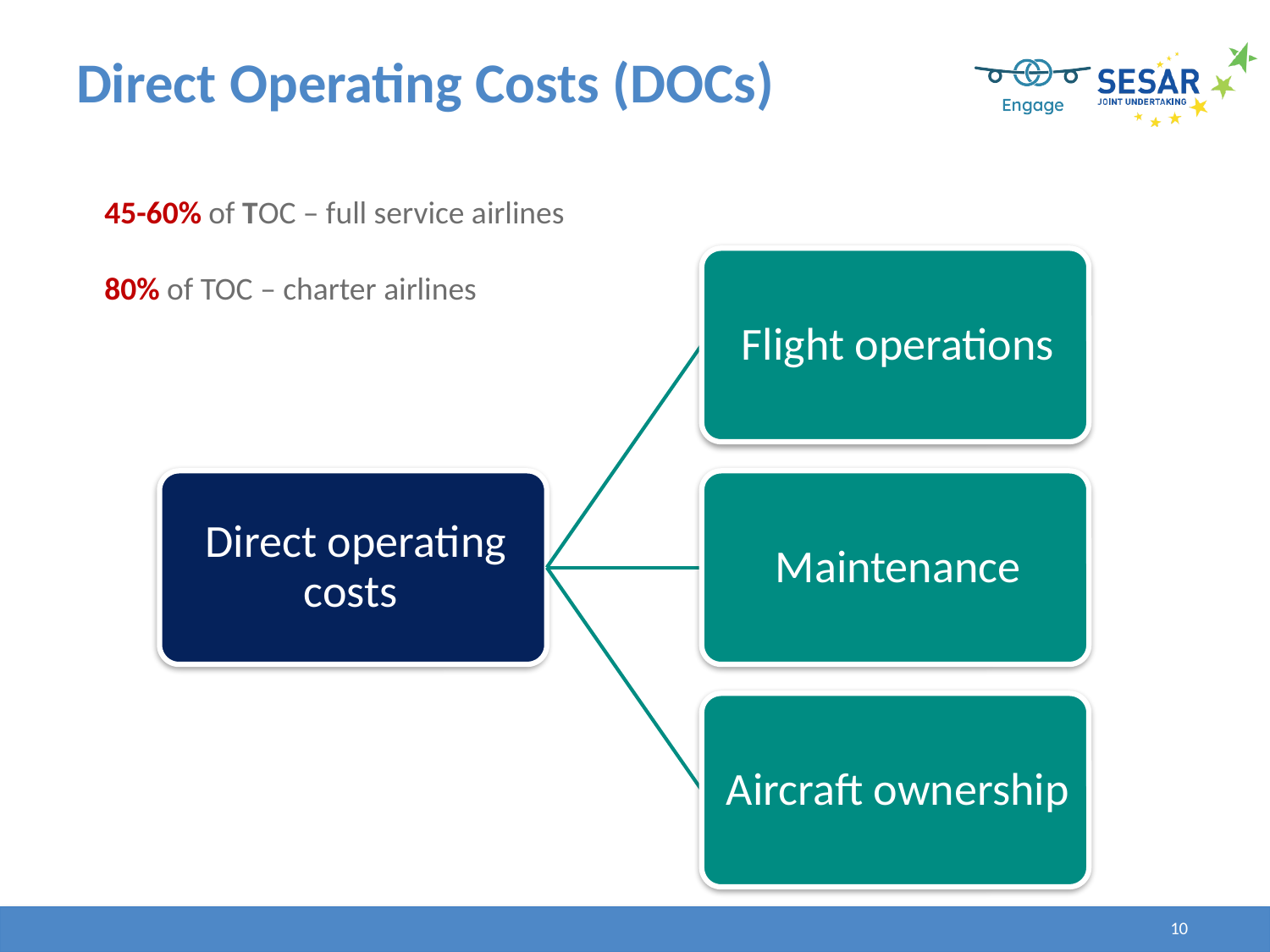

# Direct Operating Costs (DOCs)
45-60% of TOC – full service airlines

80% of TOC – charter airlines
Direct operating costs

Flight operations

Maintenance

Aircraft ownership
3
10